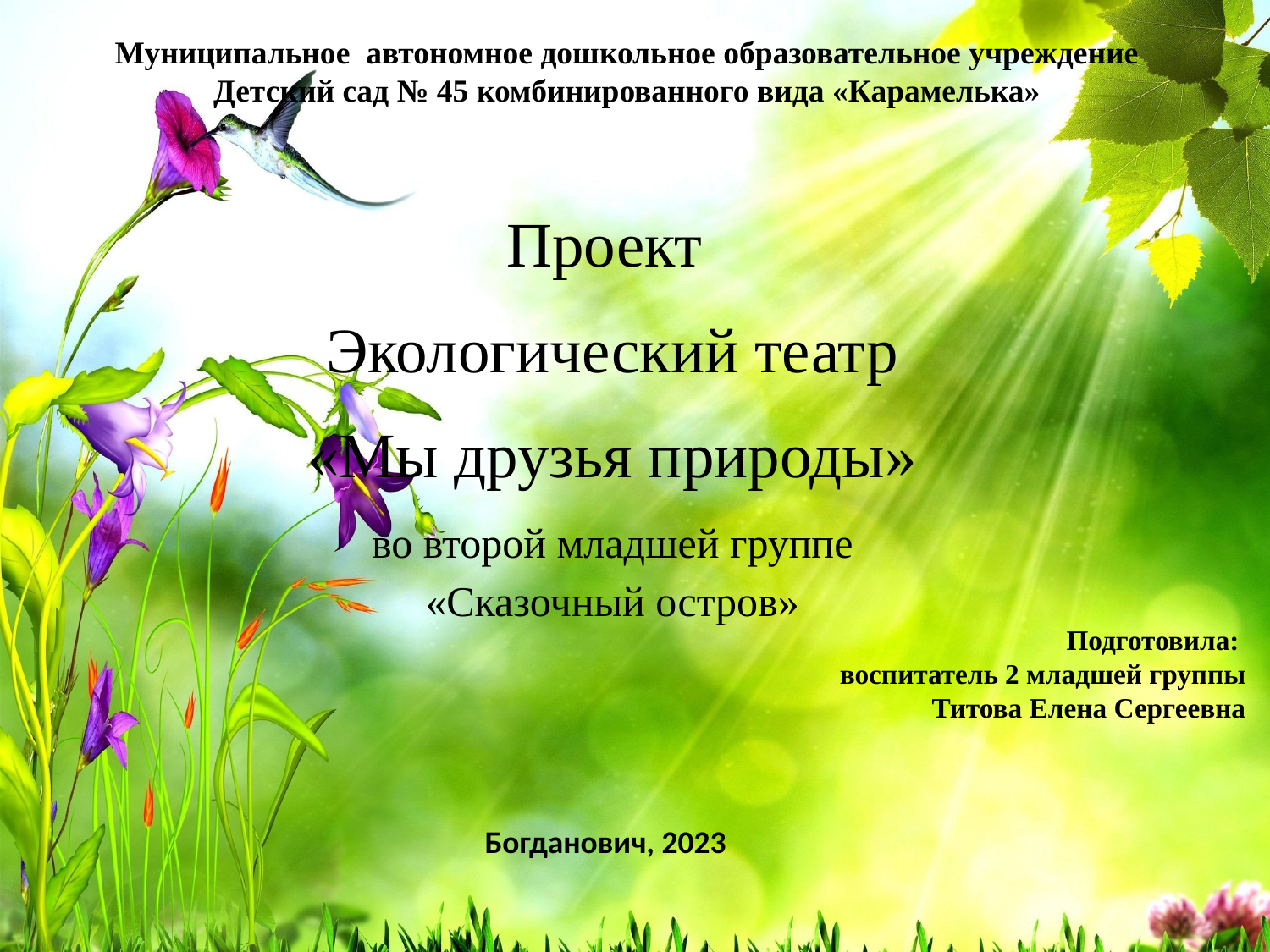

Муниципальное  автономное дошкольное образовательное учреждение Детский сад № 45 комбинированного вида «Карамелька»
Проект
Экологический театр
«Мы друзья природы»
во второй младшей группе «Сказочный остров»
#

Подготовила:
воспитатель 2 младшей группы
Титова Елена Сергеевна
Богданович, 2023